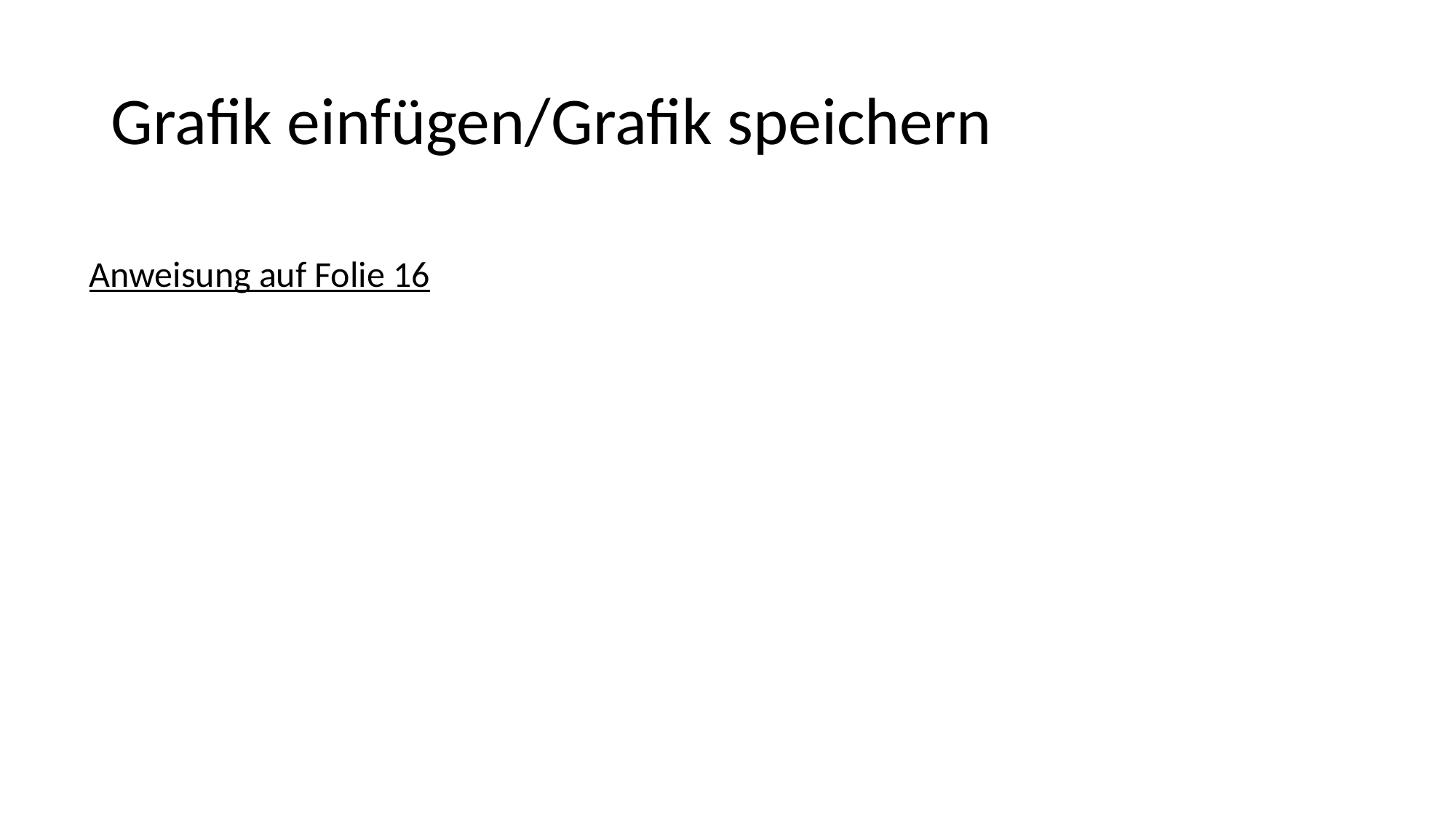

# Grafik einfügen/Grafik speichern
Anweisung auf Folie 16